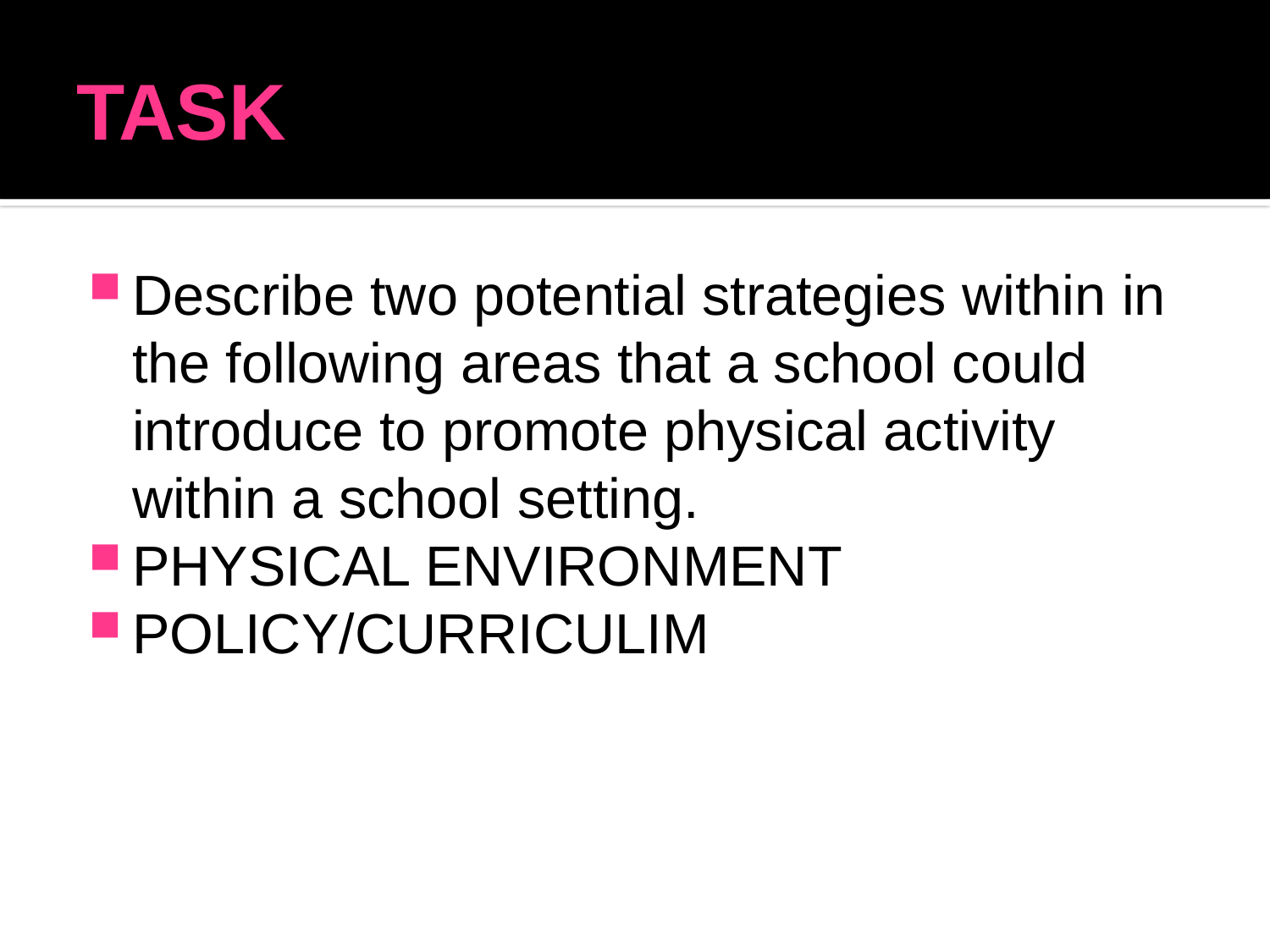

# TASK
Describe two potential strategies within in the following areas that a school could introduce to promote physical activity within a school setting.
PHYSICAL ENVIRONMENT
POLICY/CURRICULIM